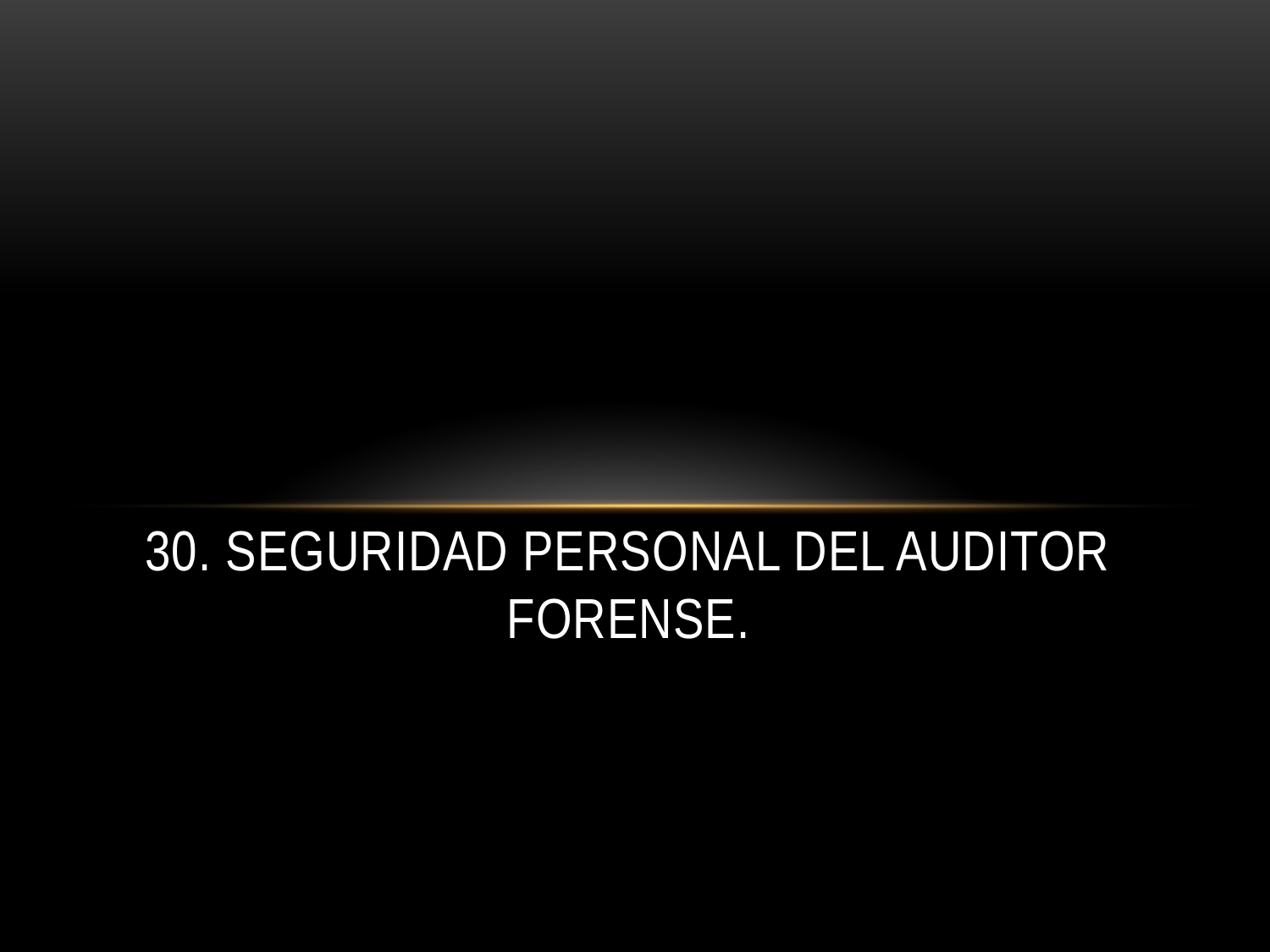

# 30. Seguridad personal del Auditor Forense.